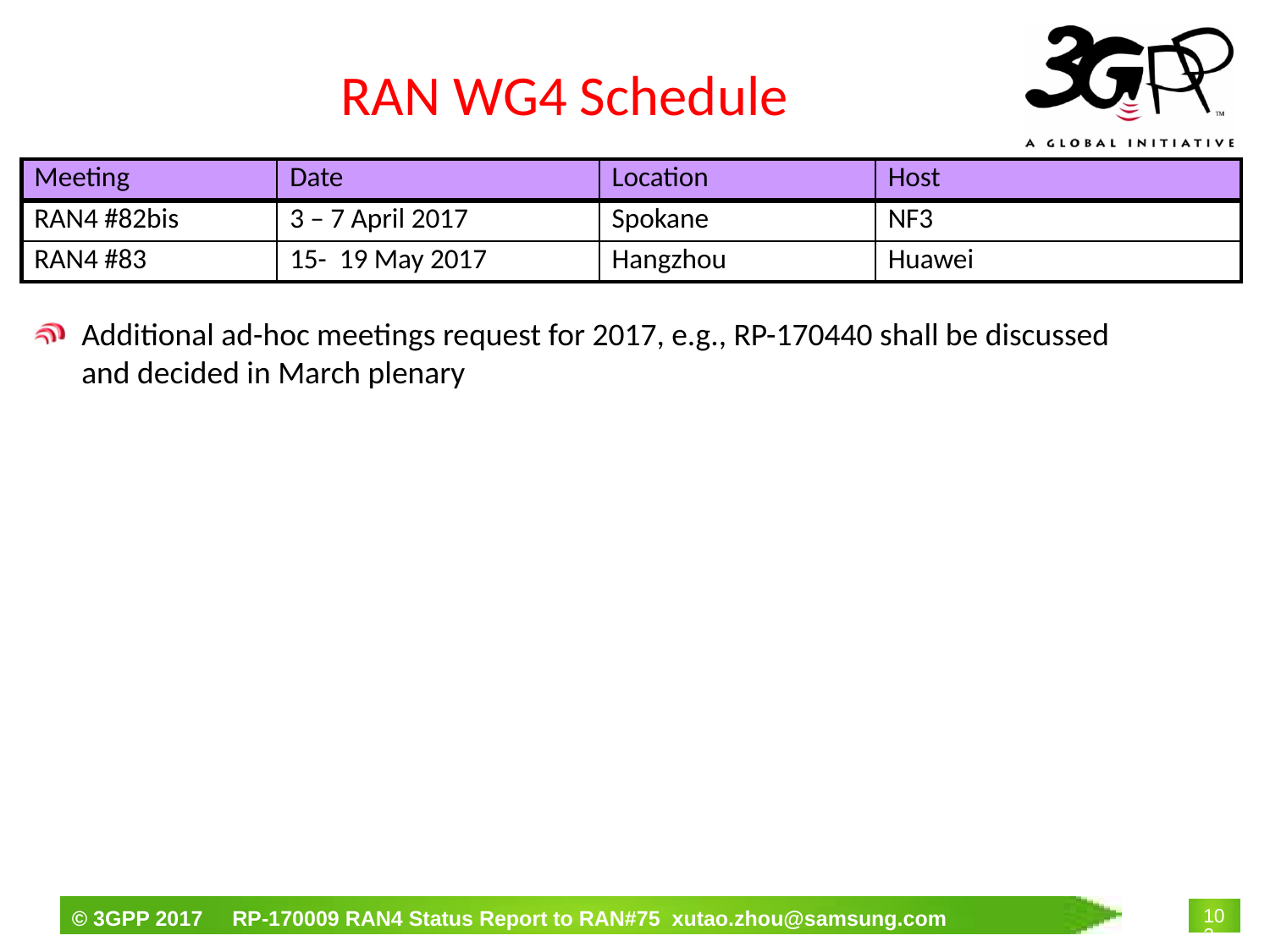

# RAN WG4 Schedule
| Meeting | Date | Location | Host |
| --- | --- | --- | --- |
| RAN4 #82bis | 3 – 7 April 2017 | Spokane | NF3 |
| RAN4 #83 | 15- 19 May 2017 | Hangzhou | Huawei |
Additional ad-hoc meetings request for 2017, e.g., RP-170440 shall be discussed and decided in March plenary